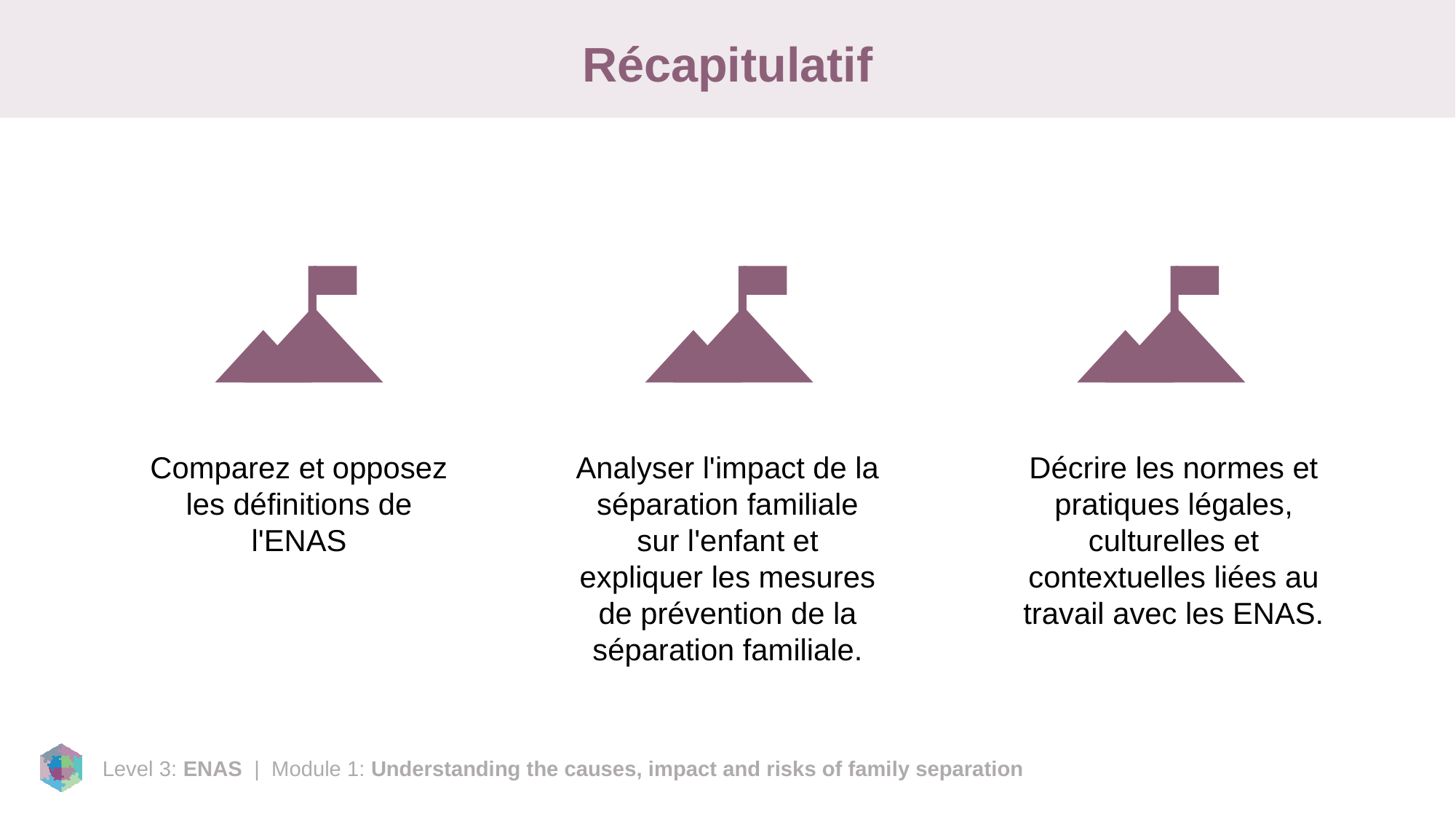

# Récapitulatif

Comparez et opposez les définitions de l'ENAS
Analyser l'impact de la séparation familiale sur l'enfant et expliquer les mesures de prévention de la séparation familiale.
Décrire les normes et pratiques légales, culturelles et contextuelles liées au travail avec les ENAS.